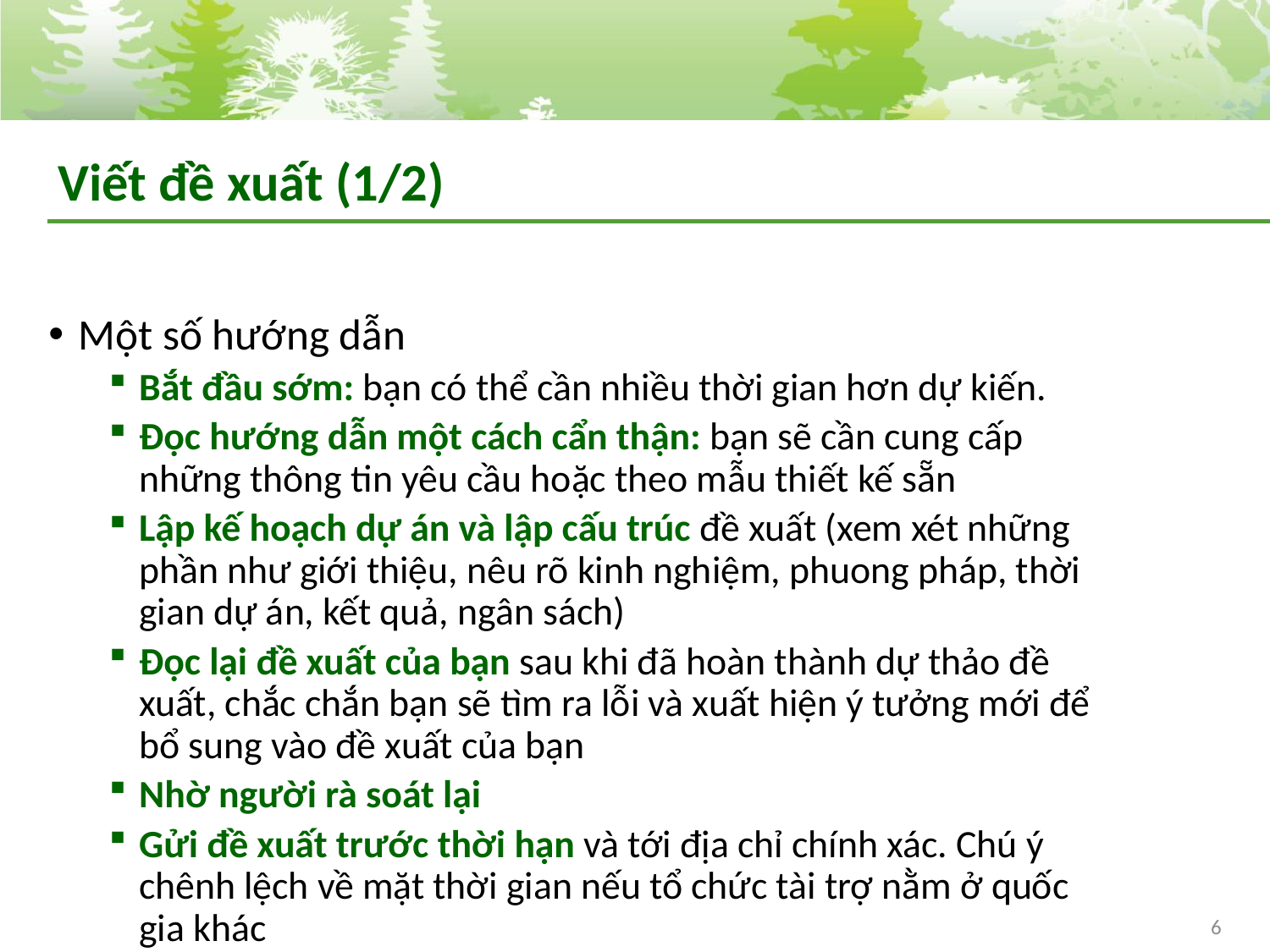

# Viết đề xuất (1/2)
Một số hướng dẫn
Bắt đầu sớm: bạn có thể cần nhiều thời gian hơn dự kiến.
Đọc hướng dẫn một cách cẩn thận: bạn sẽ cần cung cấp những thông tin yêu cầu hoặc theo mẫu thiết kế sẵn
Lập kế hoạch dự án và lập cấu trúc đề xuất (xem xét những phần như giới thiệu, nêu rõ kinh nghiệm, phuong pháp, thời gian dự án, kết quả, ngân sách)
Đọc lại đề xuất của bạn sau khi đã hoàn thành dự thảo đề xuất, chắc chắn bạn sẽ tìm ra lỗi và xuất hiện ý tưởng mới để bổ sung vào đề xuất của bạn
Nhờ người rà soát lại
Gửi đề xuất trước thời hạn và tới địa chỉ chính xác. Chú ý chênh lệch về mặt thời gian nếu tổ chức tài trợ nằm ở quốc gia khác
6